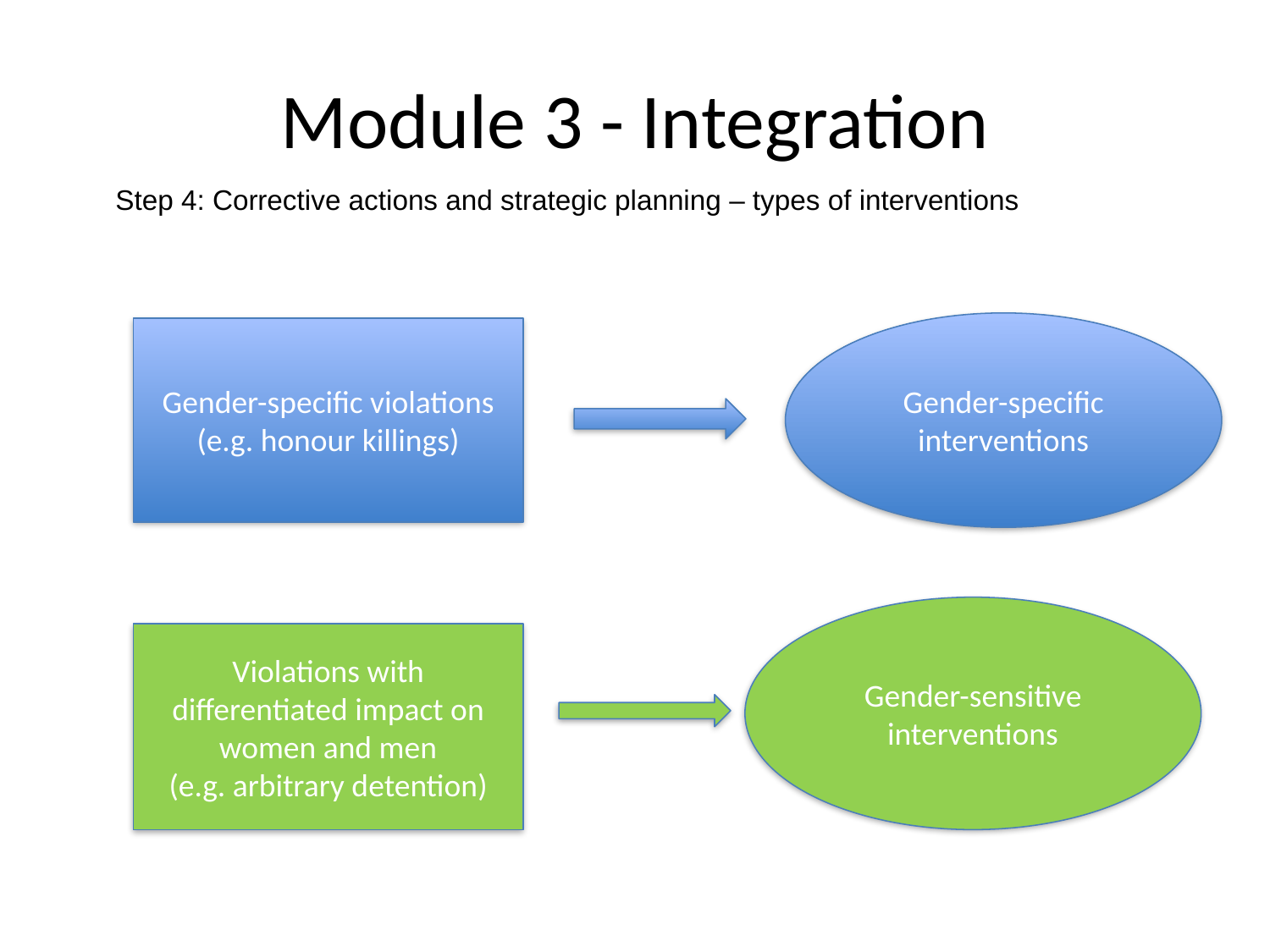

# Module 3 - Integration
Step 4: Corrective actions and strategic planning – types of interventions

Gender-specific interventions
Gender-specific violations
(e.g. honour killings)

Gender-sensitive interventions
Violations with differentiated impact on women and men
(e.g. arbitrary detention)